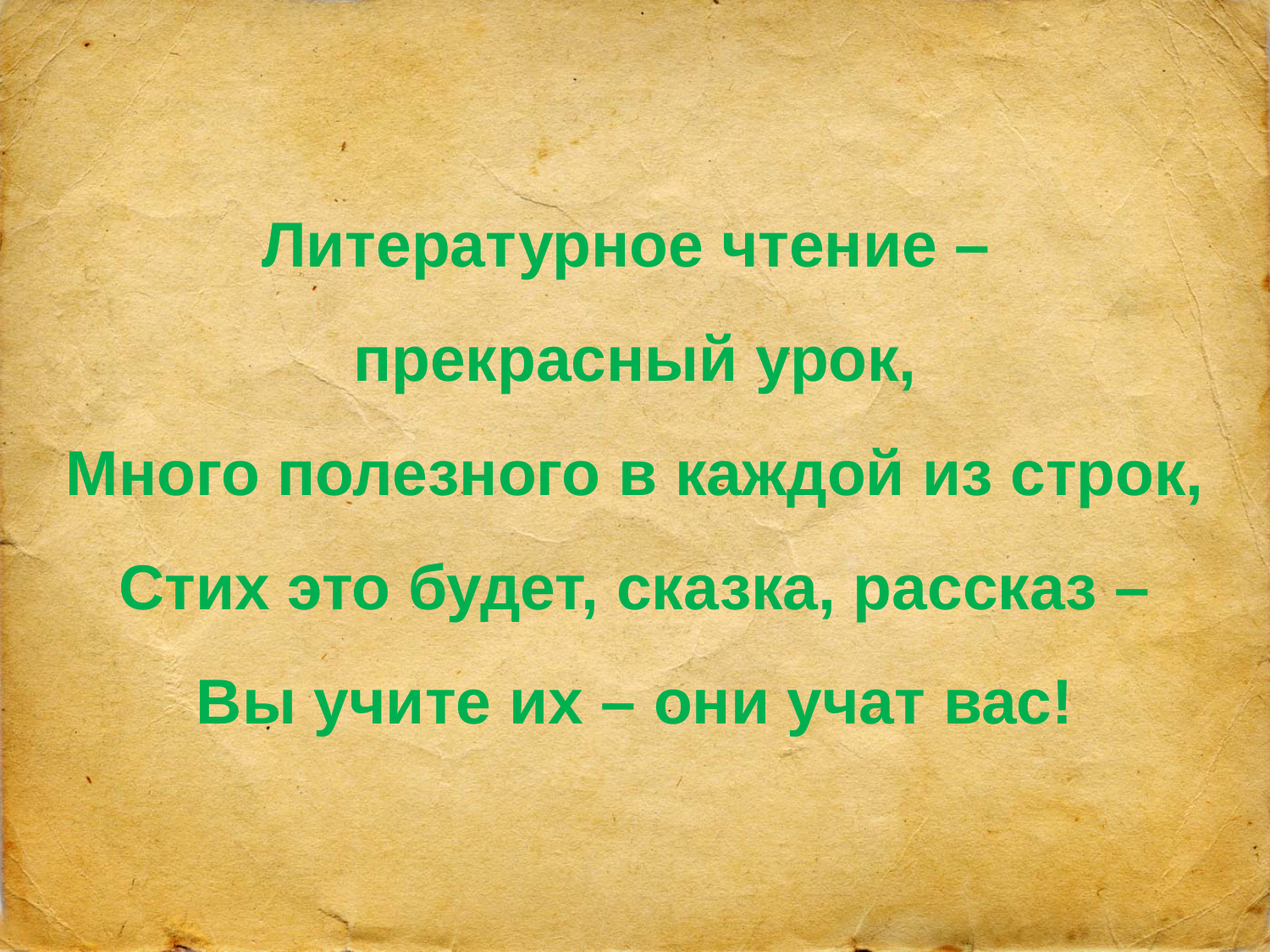

# Литературное чтение – прекрасный урок, Много полезного в каждой из строк, Стих это будет, сказка, рассказ – Вы учите их – они учат вас!